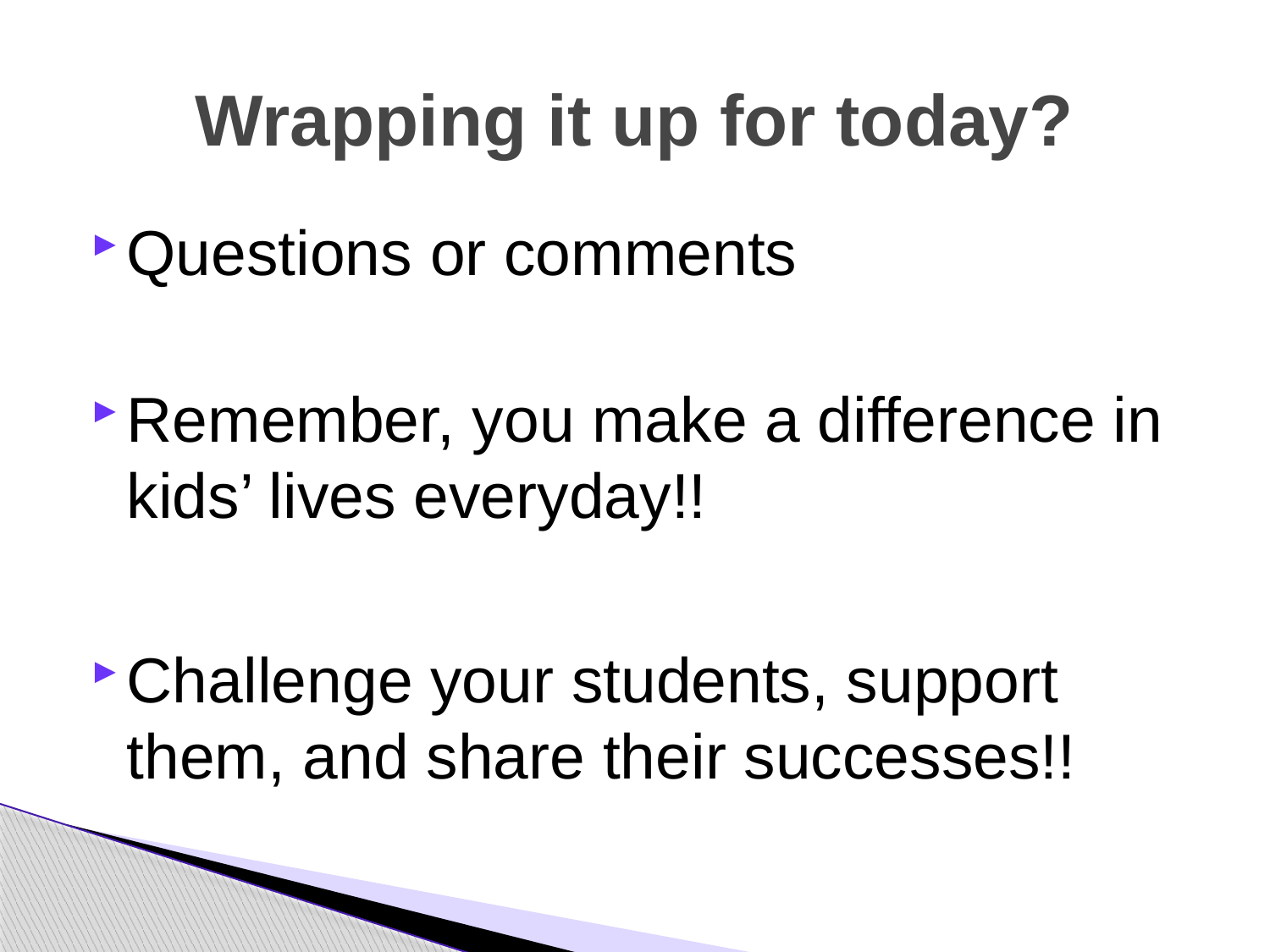

# Wrapping it up for today?
Questions or comments

Remember, you make a difference in kids’ lives everyday!!

Challenge your students, support them, and share their successes!!